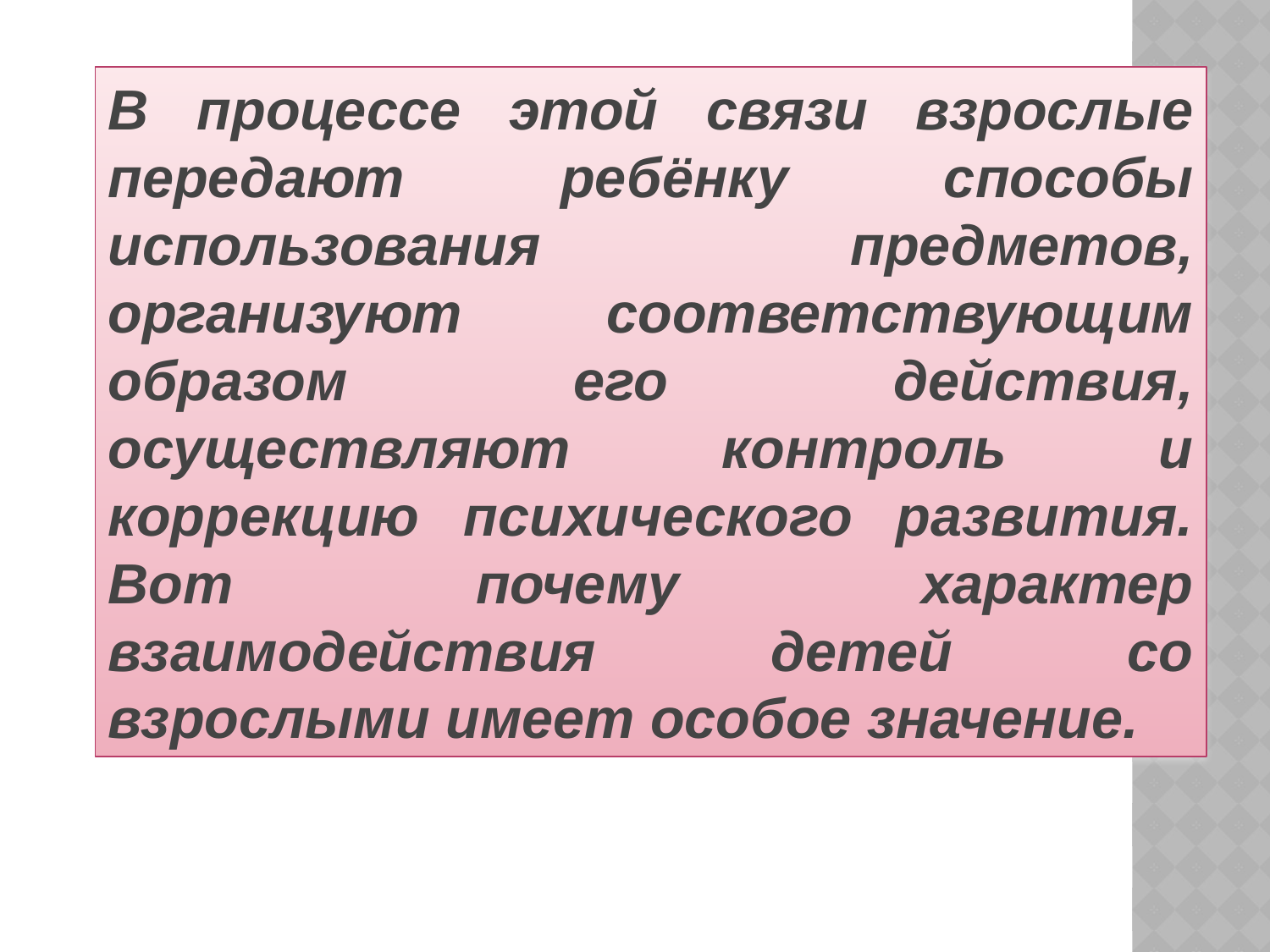

В процессе этой связи взрослые передают ребёнку способы использования предметов, организуют соответствующим образом его действия, осуществляют контроль и коррекцию психического развития. Вот почему характер взаимодействия детей со взрослыми имеет особое значение.